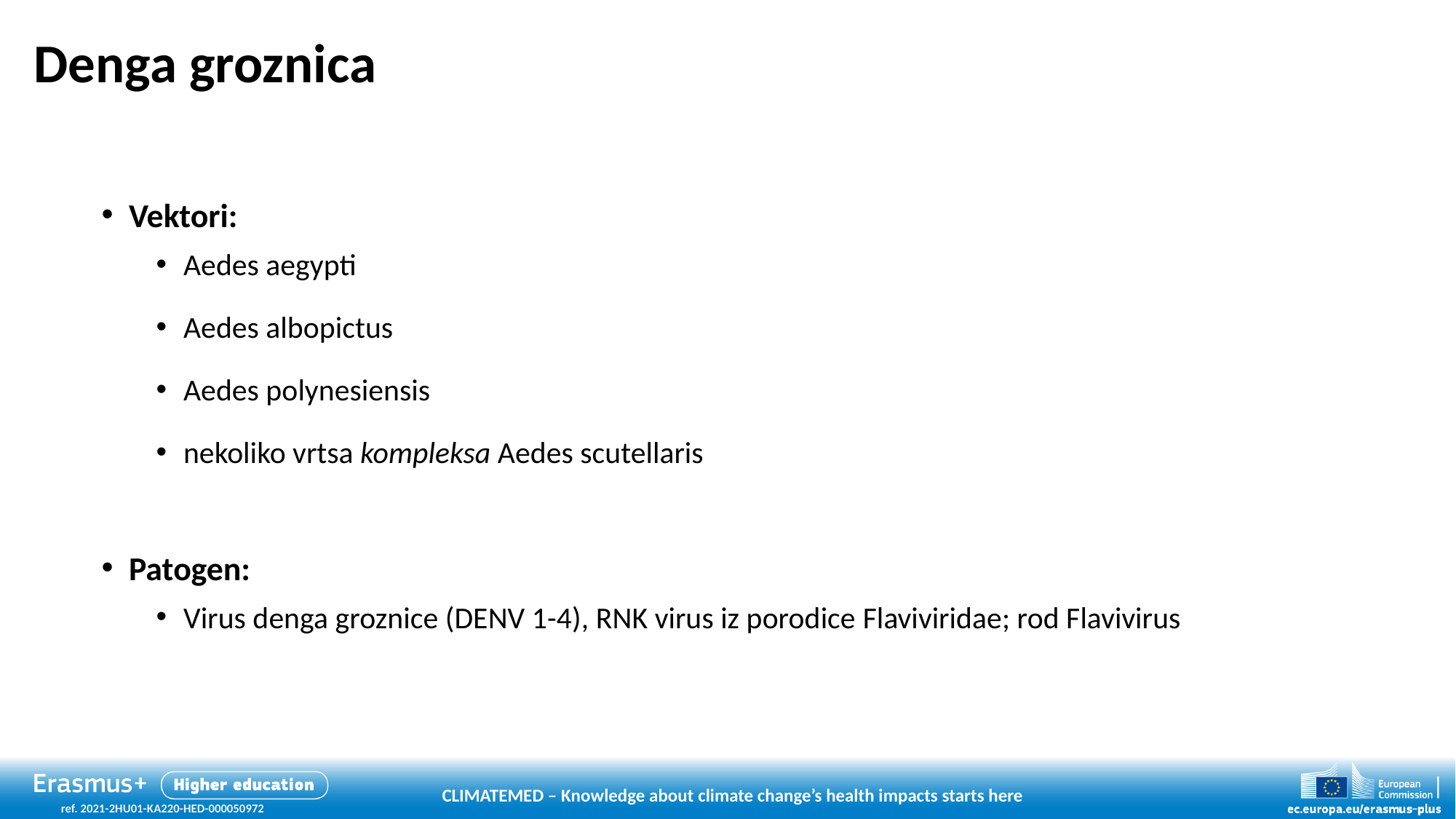

# Denga groznica
Vektori:
Aedes aegypti
Aedes albopictus
Aedes polynesiensis
nekoliko vrtsa kompleksa Aedes scutellaris

Patogen:
Virus denga groznice (DENV 1-4), RNK virus iz porodice Flaviviridae; rod Flavivirus